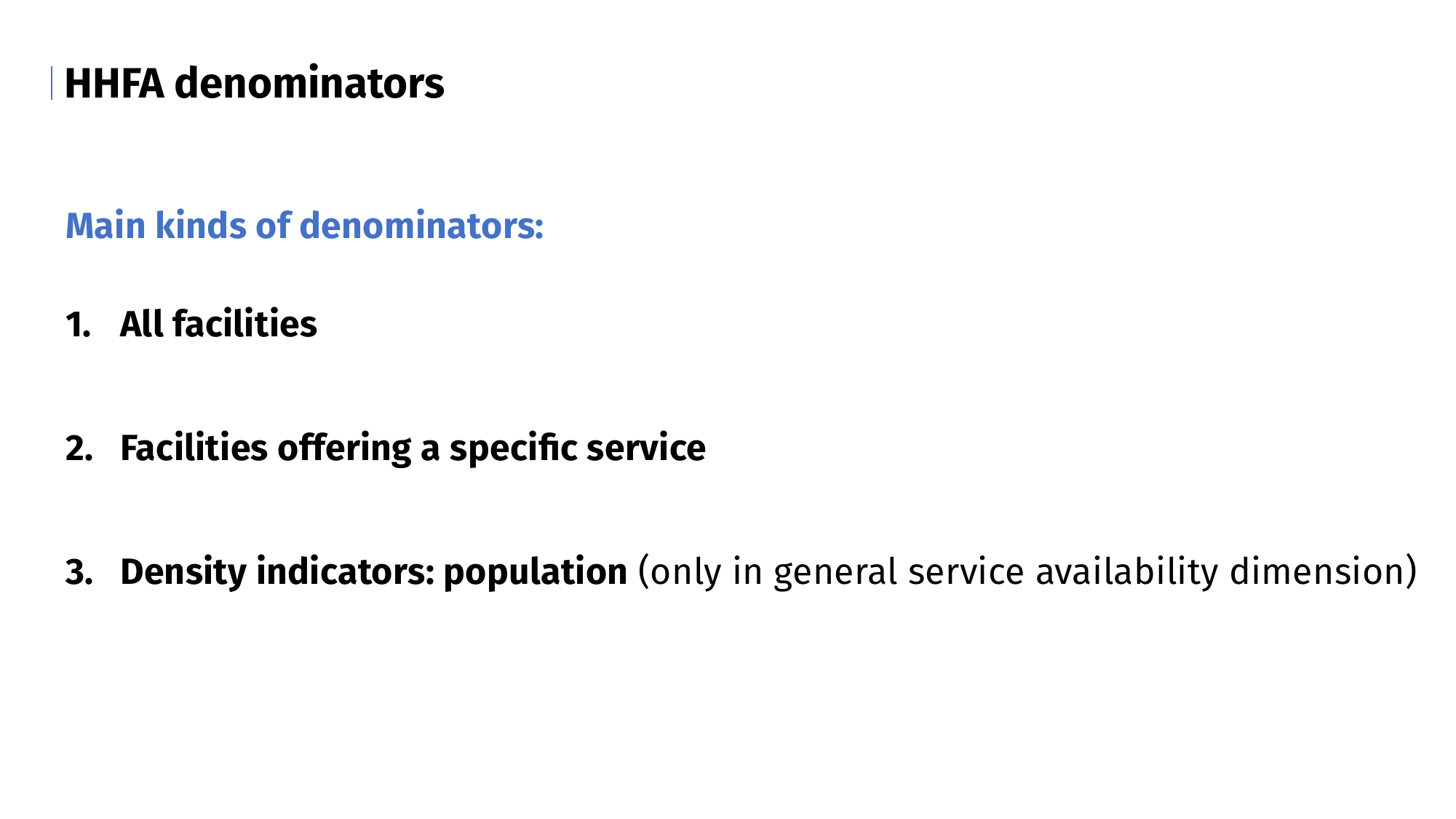

HHFA denominators
Main kinds of denominators:
All facilities

Facilities offering a specific service

Density indicators: population (only in general service availability dimension)